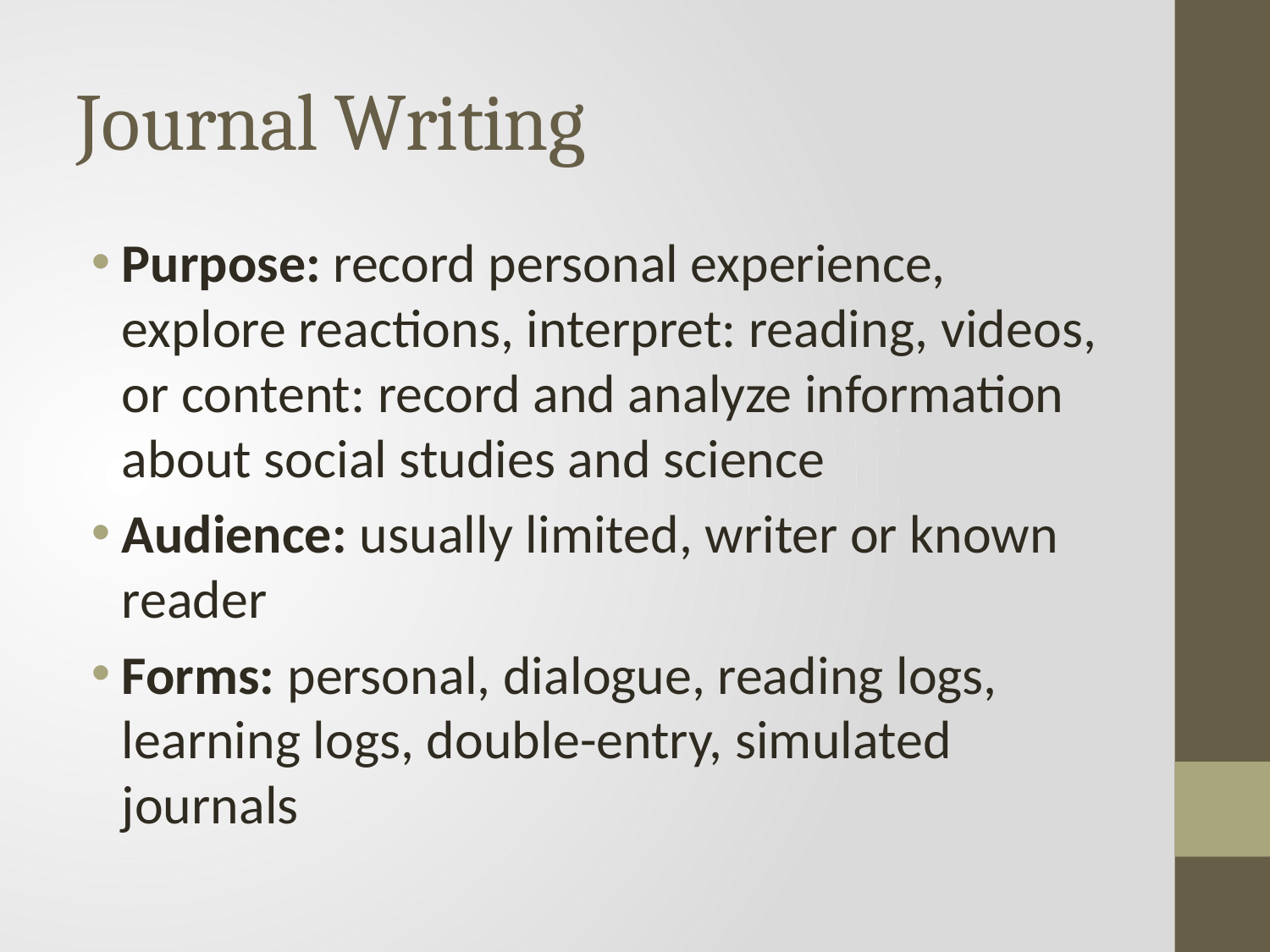

# Journal Writing
Purpose: record personal experience, explore reactions, interpret: reading, videos, or content: record and analyze information about social studies and science
Audience: usually limited, writer or known reader
Forms: personal, dialogue, reading logs, learning logs, double-entry, simulated journals